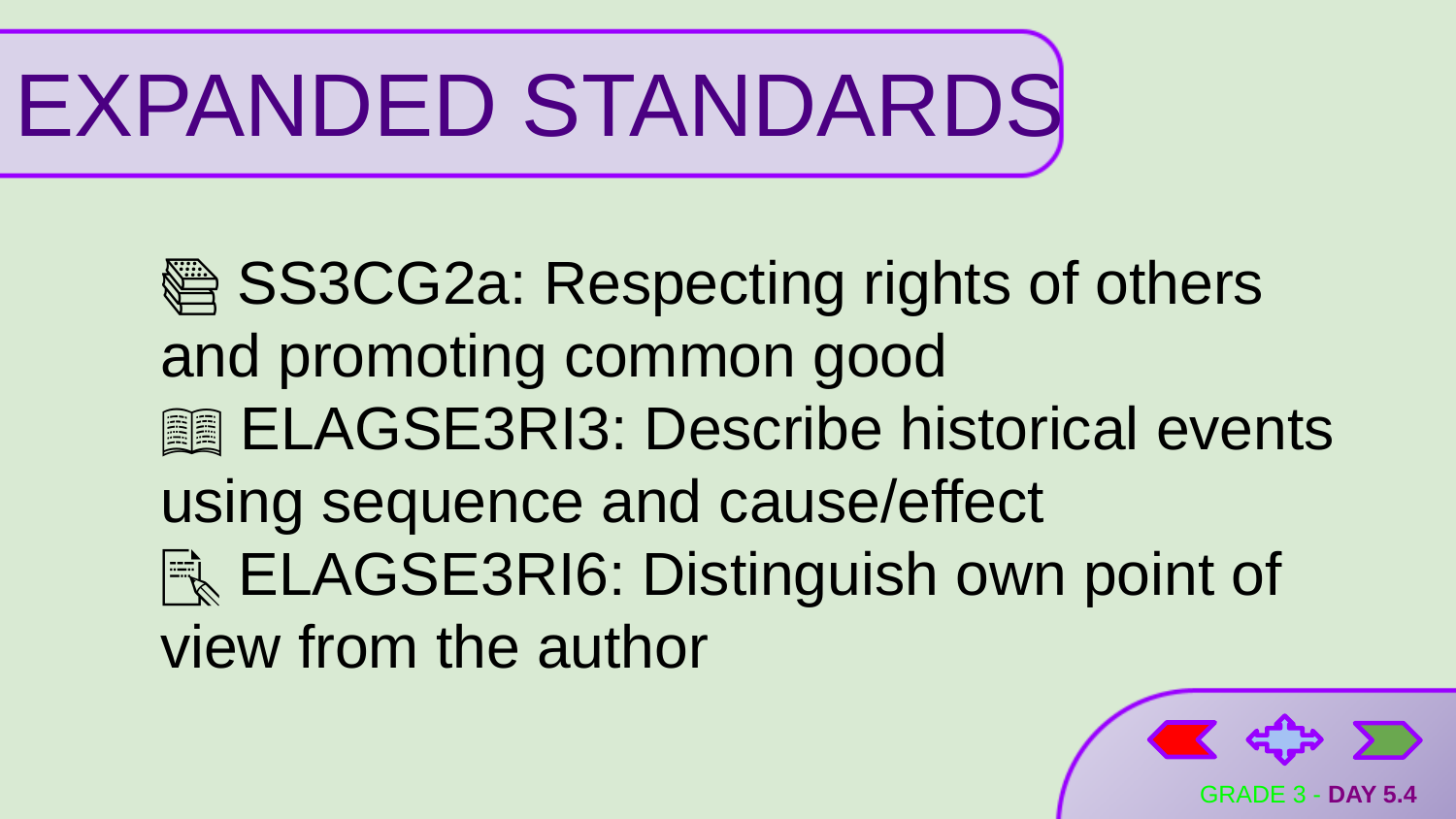

# EXPANDED STANDARDS

📚 SS3CG2a: Respecting rights of others and promoting common good
📖 ELAGSE3RI3: Describe historical events using sequence and cause/effect
📝 ELAGSE3RI6: Distinguish own point of view from the author

GRADE 3 - DAY 5.4